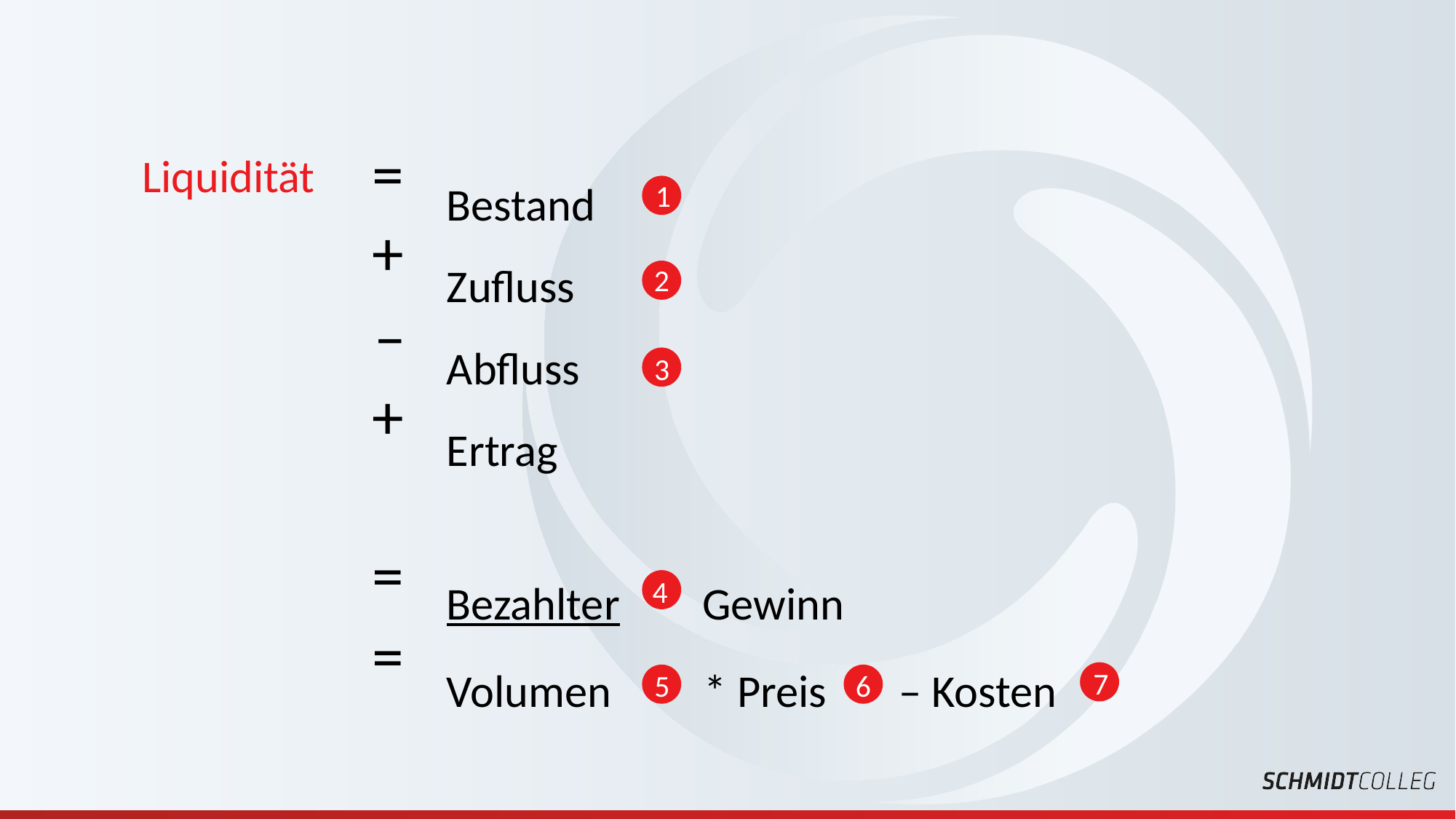

=
Liquidität
Bestand
Zufluss
Abfluss
Ertrag
1

+
2

–
3

+
=
Bezahlter        Gewinn
Volumen         * Preis       – Kosten
4

=
7
5
6